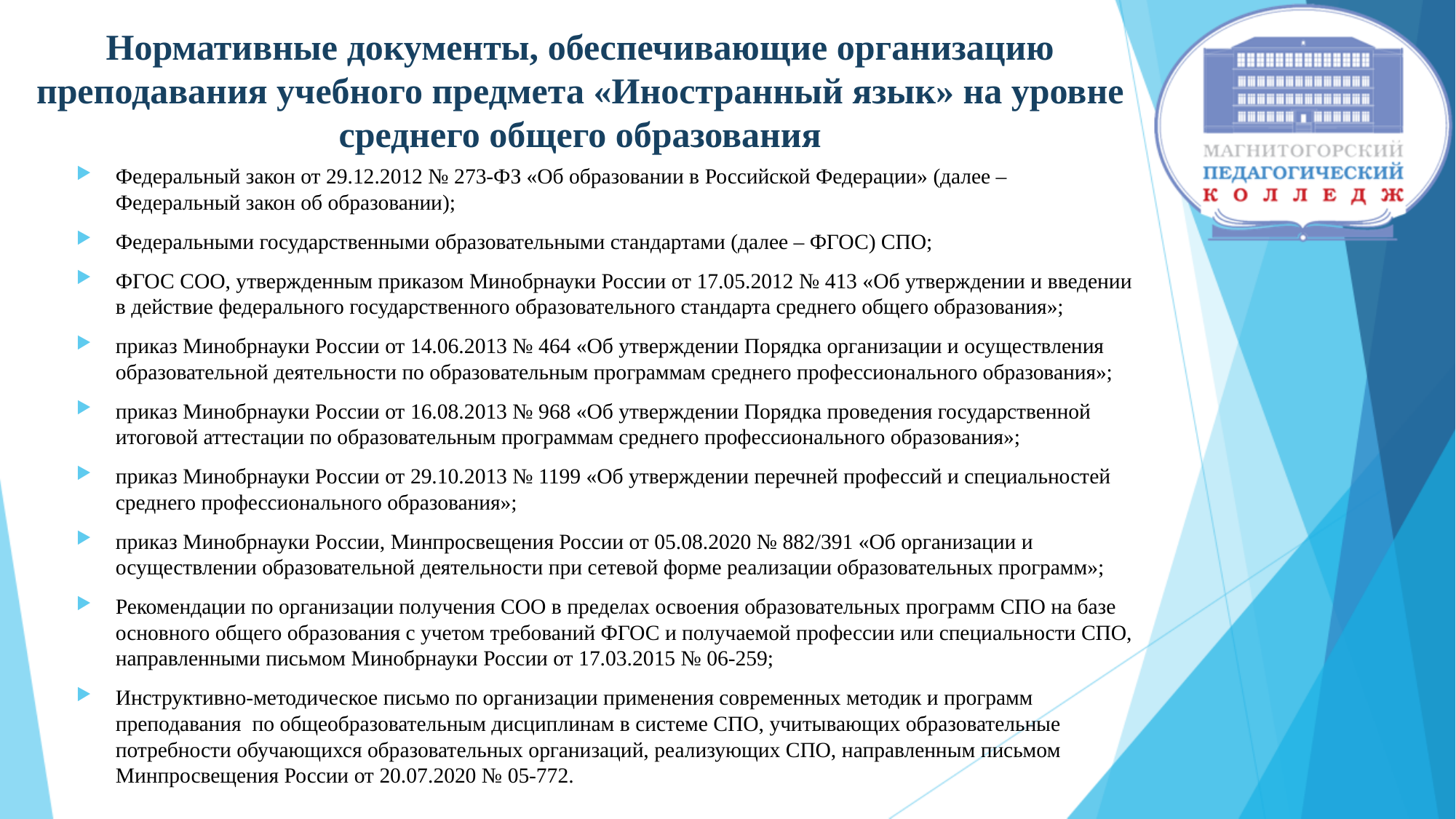

Нормативные документы, обеспечивающие организацию преподавания учебного предмета «Иностранный язык» на уровне среднего общего образования

Федеральный закон от 29.12.2012 № 273-ФЗ «Об образовании в Российской Федерации» (далее – Федеральный закон об образовании);
Федеральными государственными образовательными стандартами (далее – ФГОС) СПО;
ФГОС СОО, утвержденным приказом Минобрнауки России от 17.05.2012 № 413 «Об утверждении и введении в действие федерального государственного образовательного стандарта среднего общего образования»;
приказ Минобрнауки России от 14.06.2013 № 464 «Об утверждении Порядка организации и осуществления образовательной деятельности по образовательным программам среднего профессионального образования»;
приказ Минобрнауки России от 16.08.2013 № 968 «Об утверждении Порядка проведения государственной итоговой аттестации по образовательным программам среднего профессионального образования»;
приказ Минобрнауки России от 29.10.2013 № 1199 «Об утверждении перечней профессий и специальностей среднего профессионального образования»;
приказ Минобрнауки России, Минпросвещения России от 05.08.2020 № 882/391 «Об организации и осуществлении образовательной деятельности при сетевой форме реализации образовательных программ»;
Рекомендации по организации получения СОО в пределах освоения образовательных программ СПО на базе основного общего образования с учетом требований ФГОС и получаемой профессии или специальности СПО, направленными письмом Минобрнауки России от 17.03.2015 № 06-259;
Инструктивно-методическое письмо по организации применения современных методик и программ преподавания  по общеобразовательным дисциплинам в системе СПО, учитывающих образовательные потребности обучающихся образовательных организаций, реализующих СПО, направленным письмом Минпросвещения России от 20.07.2020 № 05-772.